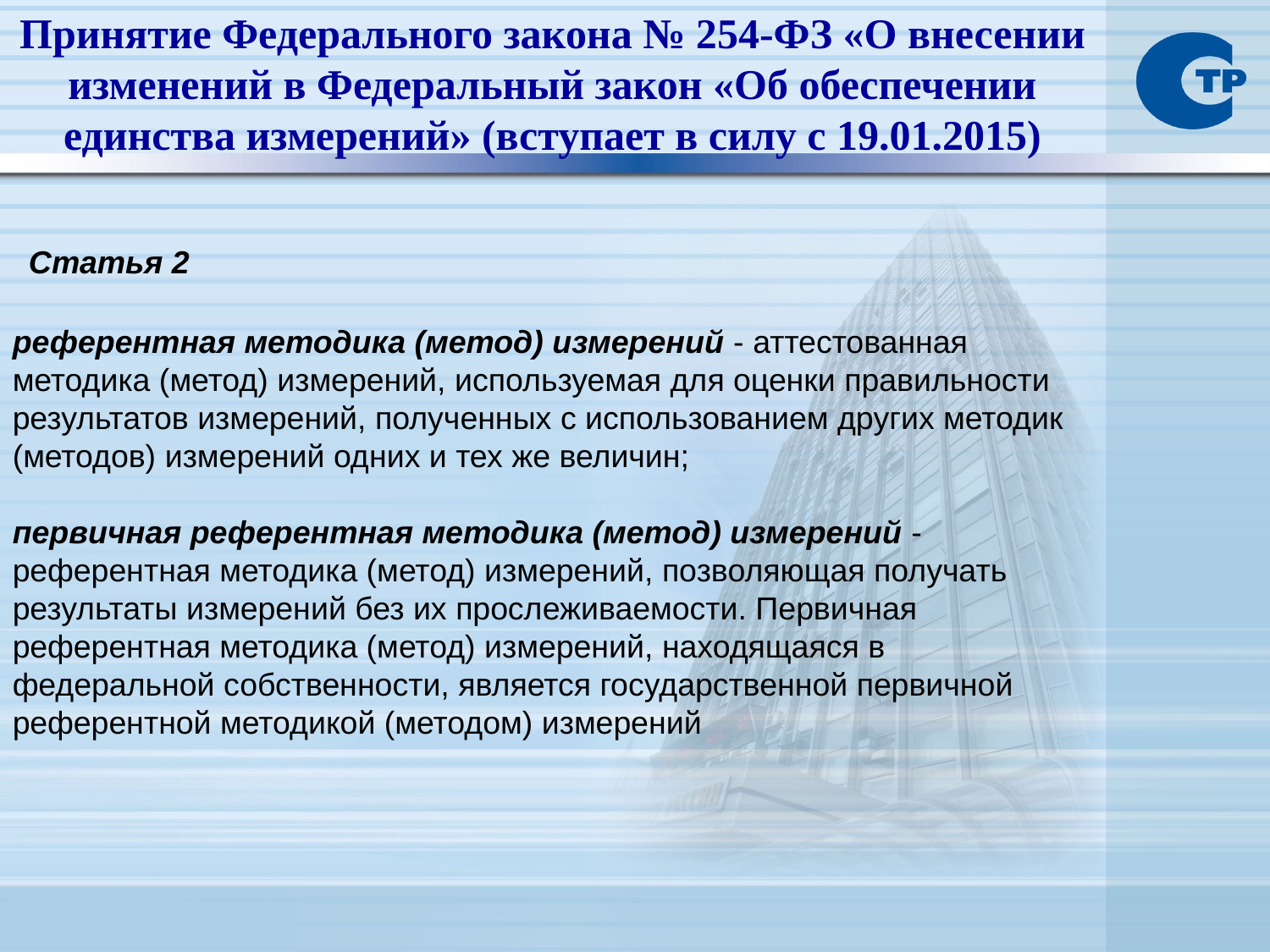

Принятие Федерального закона № 254-ФЗ «О внесении изменений в Федеральный закон «Об обеспечении единства измерений» (вступает в силу с 19.01.2015)
Статья 2
референтная методика (метод) измерений - аттестованная методика (метод) измерений, используемая для оценки правильности результатов измерений, полученных с использованием других методик (методов) измерений одних и тех же величин;

первичная референтная методика (метод) измерений - референтная методика (метод) измерений, позволяющая получать результаты измерений без их прослеживаемости. Первичная референтная методика (метод) измерений, находящаяся в федеральной собственности, является государственной первичной референтной методикой (методом) измерений